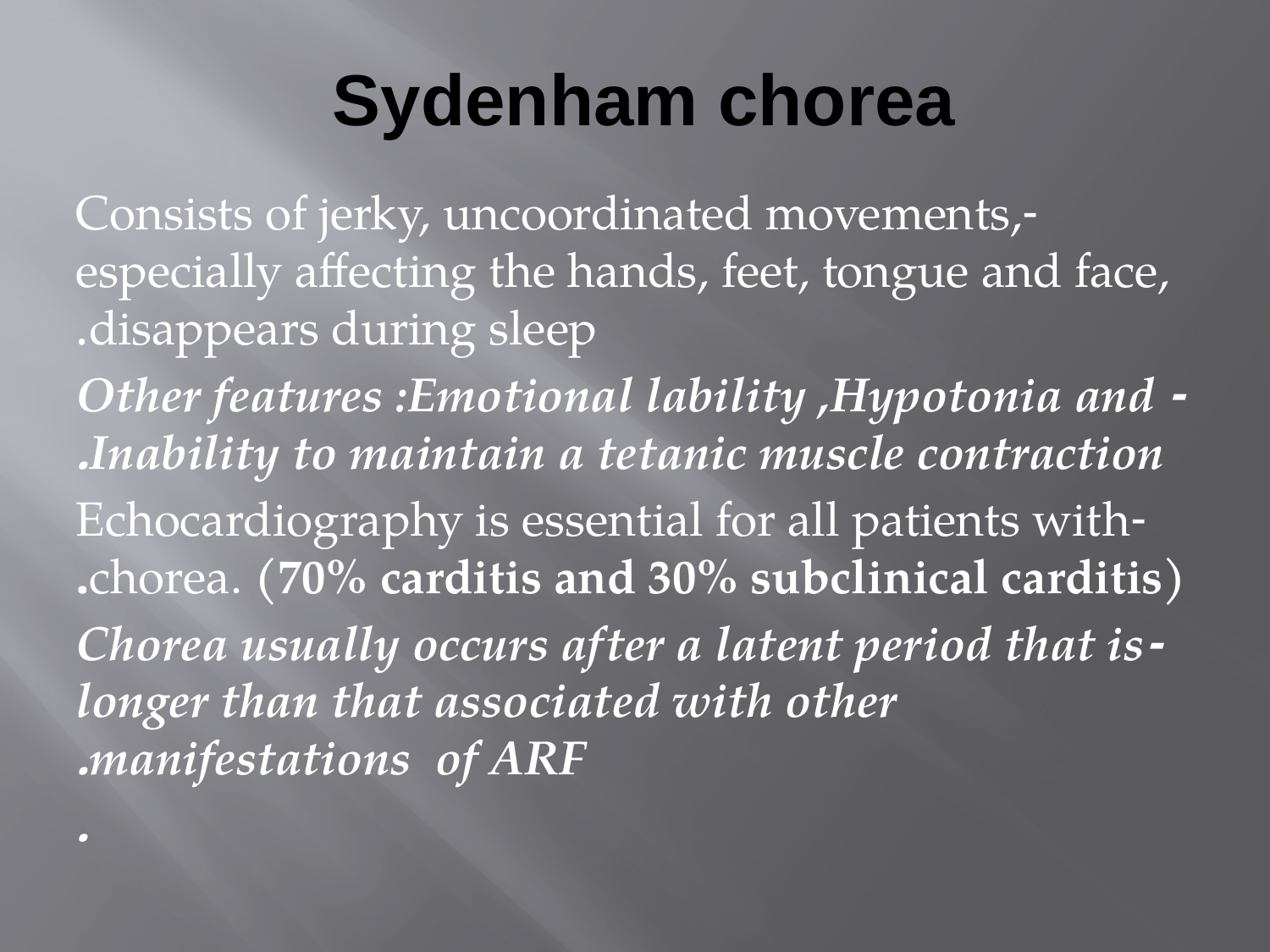

# Sydenham chorea
-Consists of jerky, uncoordinated movements, especially affecting the hands, feet, tongue and face, disappears during sleep.
- Other features :Emotional lability ,Hypotonia and Inability to maintain a tetanic muscle contraction.
-Echocardiography is essential for all patients with chorea. (70% carditis and 30% subclinical carditis).
-Chorea usually occurs after a latent period that is longer than that associated with other manifestations  of ARF.
.